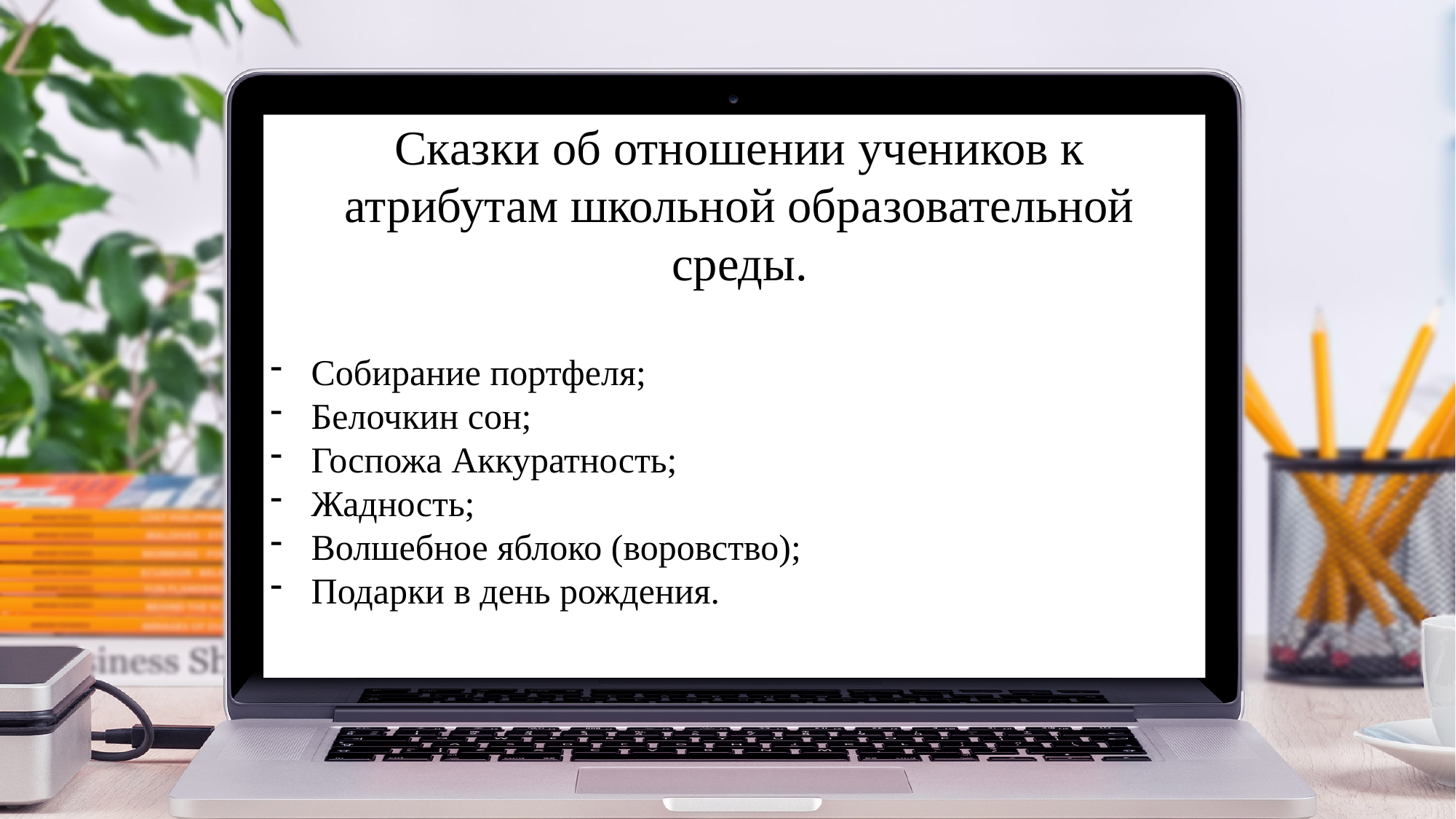

Сказки об отношении учеников к атрибутам школьной образовательной среды.

Собирание портфеля;
Белочкин сон;
Госпожа Аккуратность;
Жадность;
Волшебное яблоко (воровство);
Подарки в день рождения.